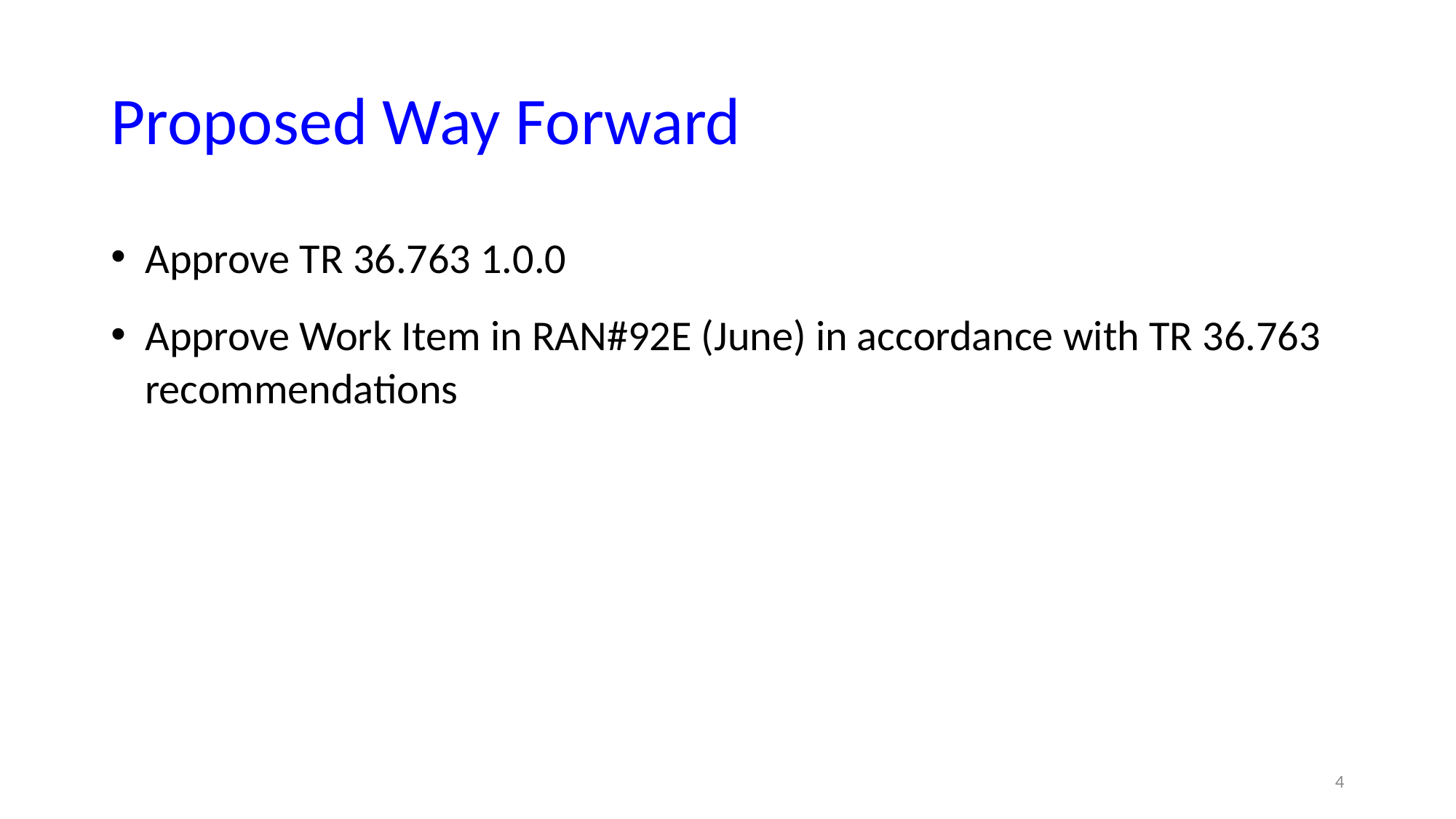

# Proposed Way Forward
Approve TR 36.763 1.0.0
Approve Work Item in RAN#92E (June) in accordance with TR 36.763 recommendations

4